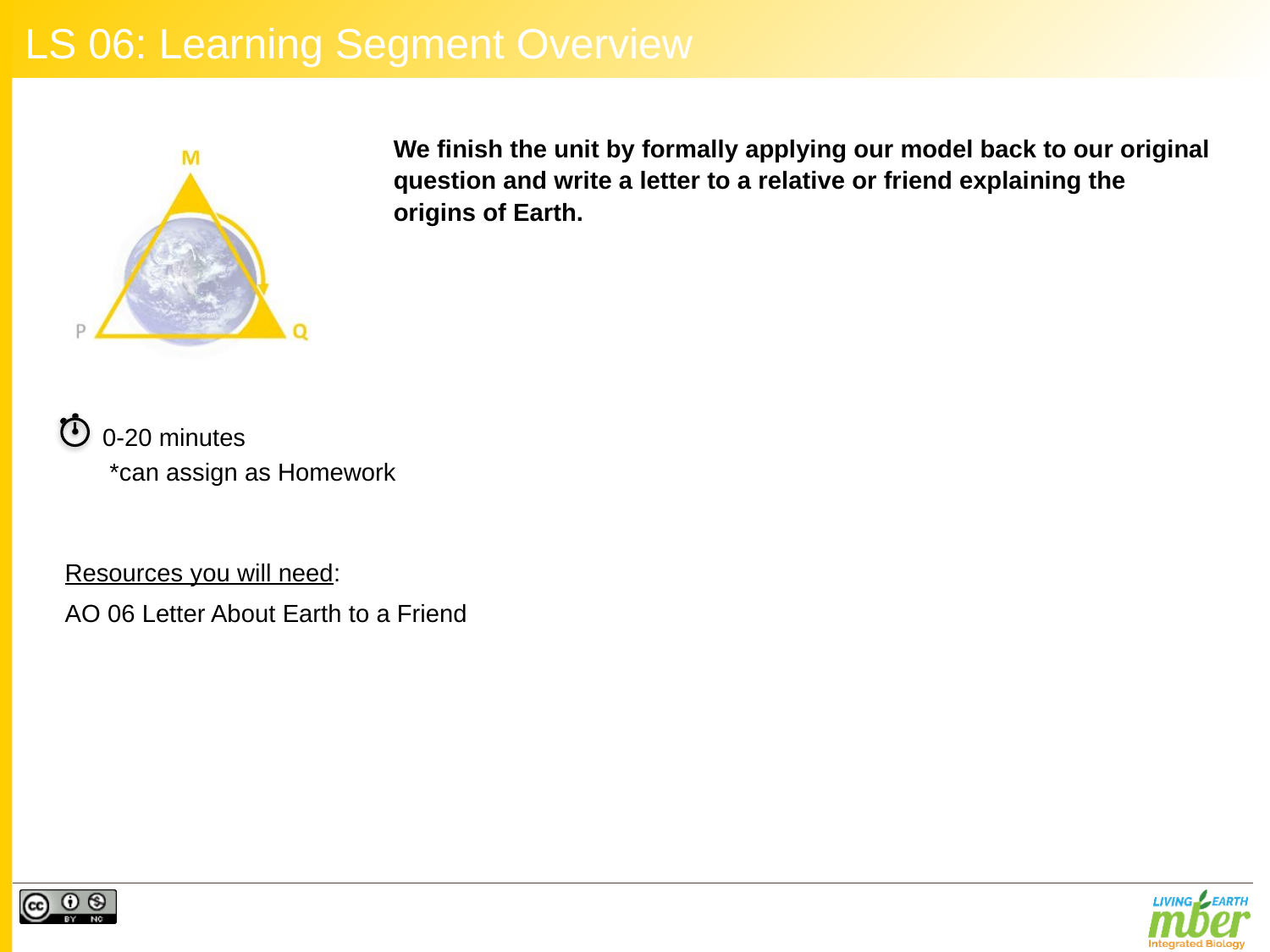

# LS 06: Learning Segment Overview
We finish the unit by formally applying our model back to our original question and write a letter to a relative or friend explaining the origins of Earth.

0-20 minutes
 *can assign as Homework

Resources you will need:
AO 06 Letter About Earth to a Friend